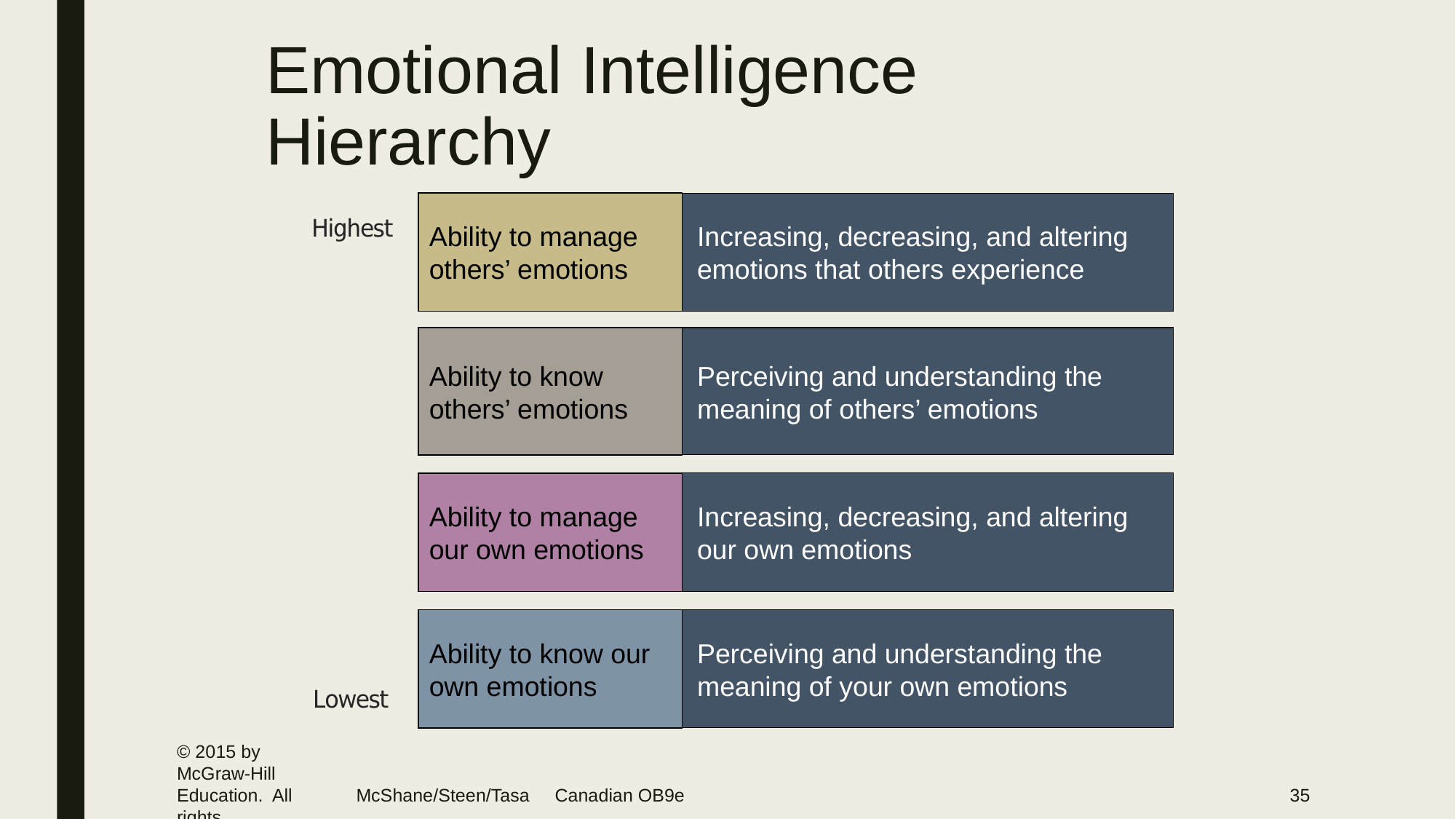

© 2015 by McGraw-Hill Education.  All rights reserved.
35
McShane/Steen/Tasa     Canadian OB9e
# Emotional Intelligence Hierarchy
Ability to manage others’ emotions
Increasing, decreasing, and altering emotions that others experience
Highest
Ability to know others’ emotions
Perceiving and understanding the meaning of others’ emotions
Ability to manage our own emotions
Increasing, decreasing, and altering our own emotions
Ability to know our own emotions
Perceiving and understanding the meaning of your own emotions
Lowest